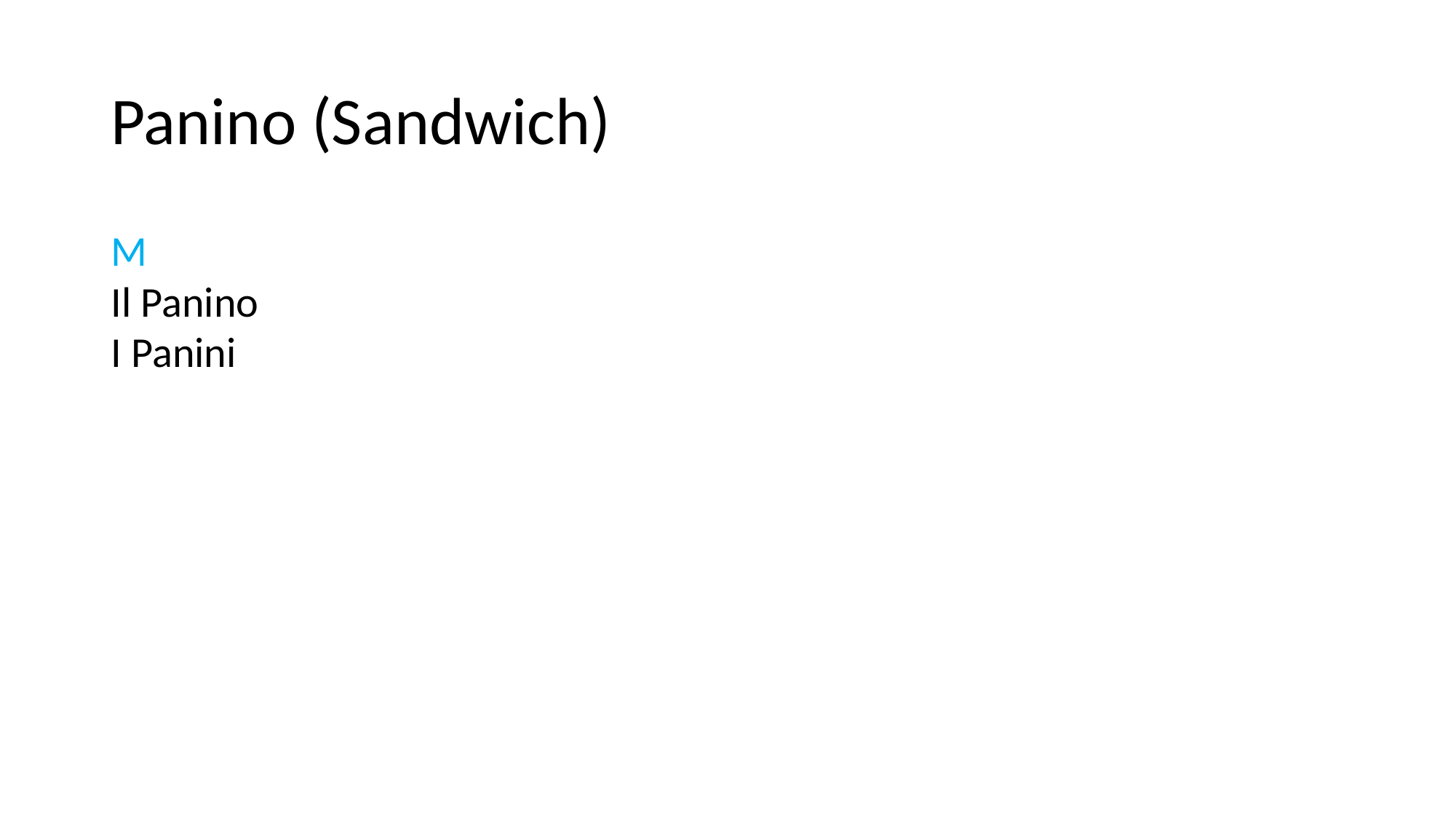

# Panino (Sandwich)
M
Il Panino
I Panini